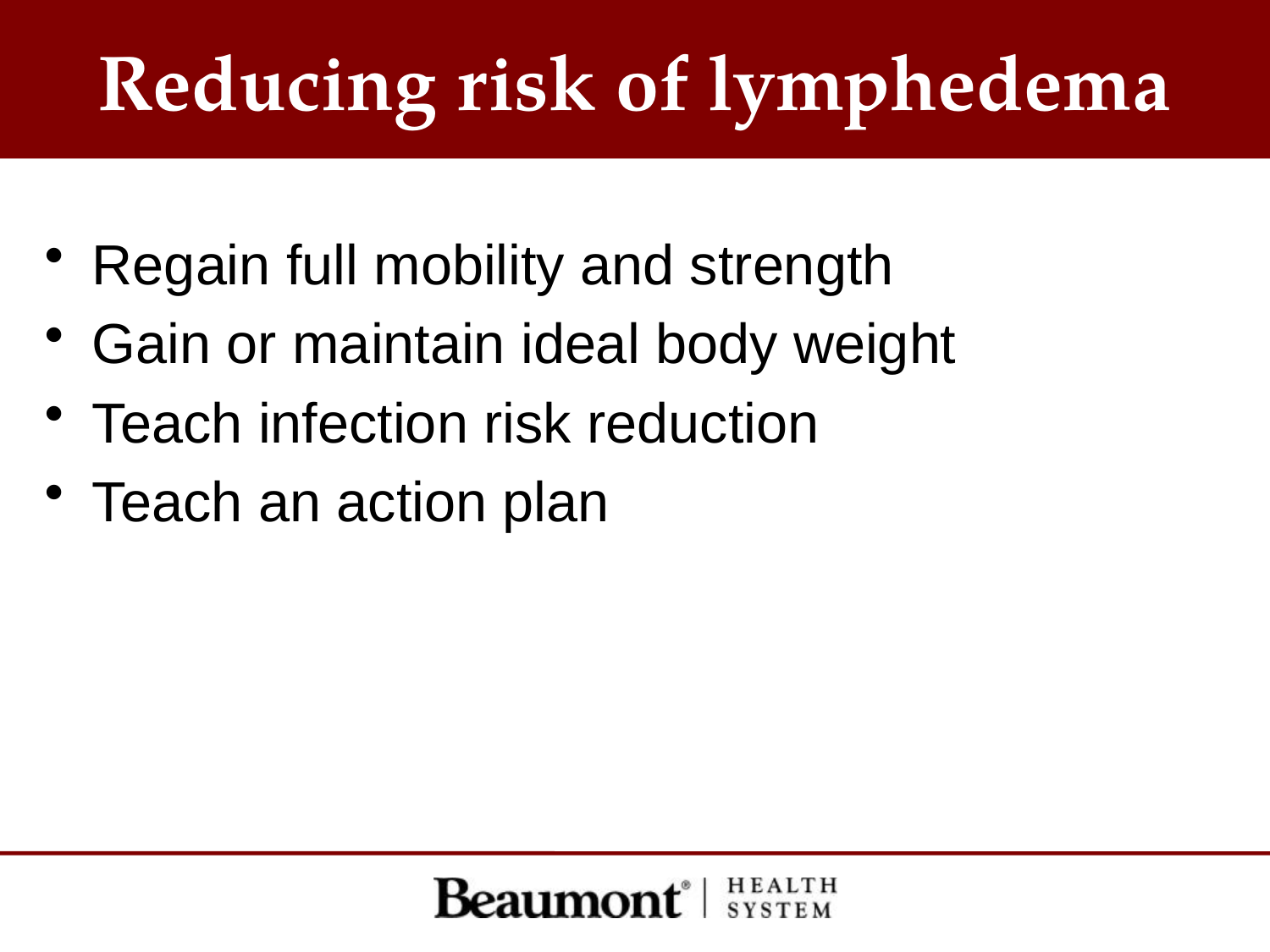

# Reducing risk of lymphedema
Regain full mobility and strength
Gain or maintain ideal body weight
Teach infection risk reduction
Teach an action plan